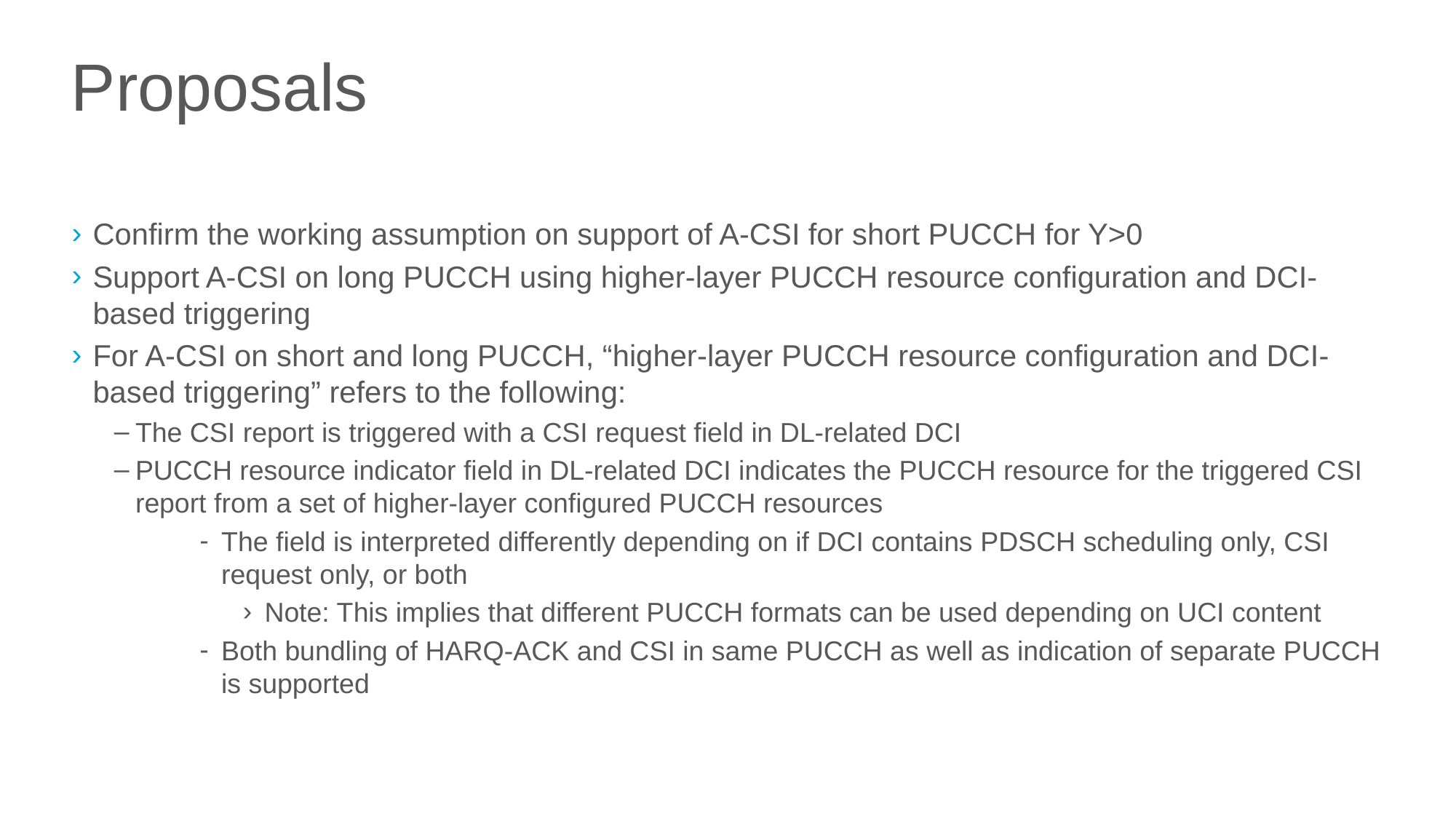

# Proposals
Confirm the working assumption on support of A-CSI for short PUCCH for Y>0
Support A-CSI on long PUCCH using higher-layer PUCCH resource configuration and DCI-based triggering
For A-CSI on short and long PUCCH, “higher-layer PUCCH resource configuration and DCI-based triggering” refers to the following:
The CSI report is triggered with a CSI request field in DL-related DCI
PUCCH resource indicator field in DL-related DCI indicates the PUCCH resource for the triggered CSI report from a set of higher-layer configured PUCCH resources
The field is interpreted differently depending on if DCI contains PDSCH scheduling only, CSI request only, or both
Note: This implies that different PUCCH formats can be used depending on UCI content
Both bundling of HARQ-ACK and CSI in same PUCCH as well as indication of separate PUCCH is supported